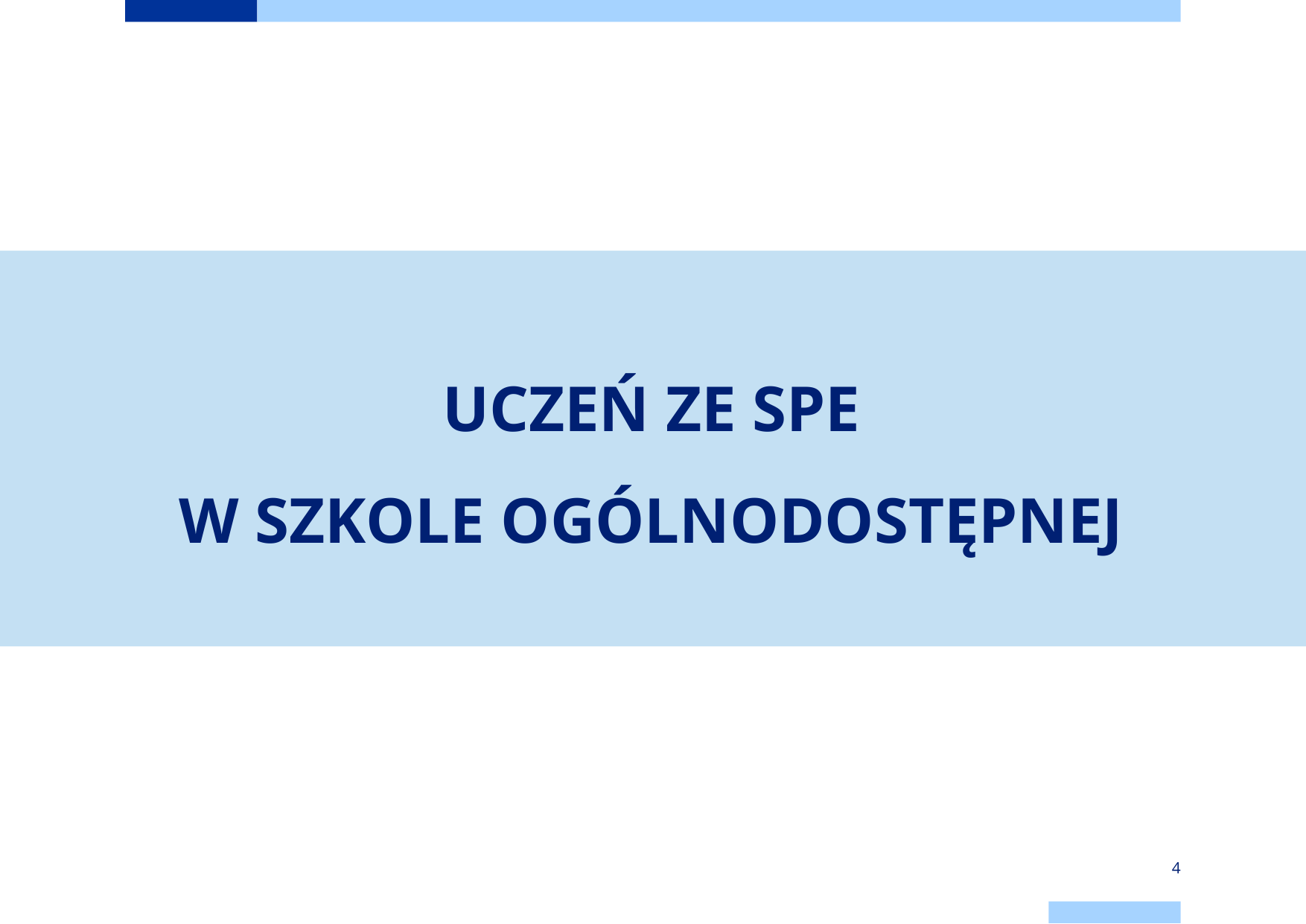

UCZEŃ ZE SPE
W SZKOLE OGÓLNODOSTĘPNEJ

4